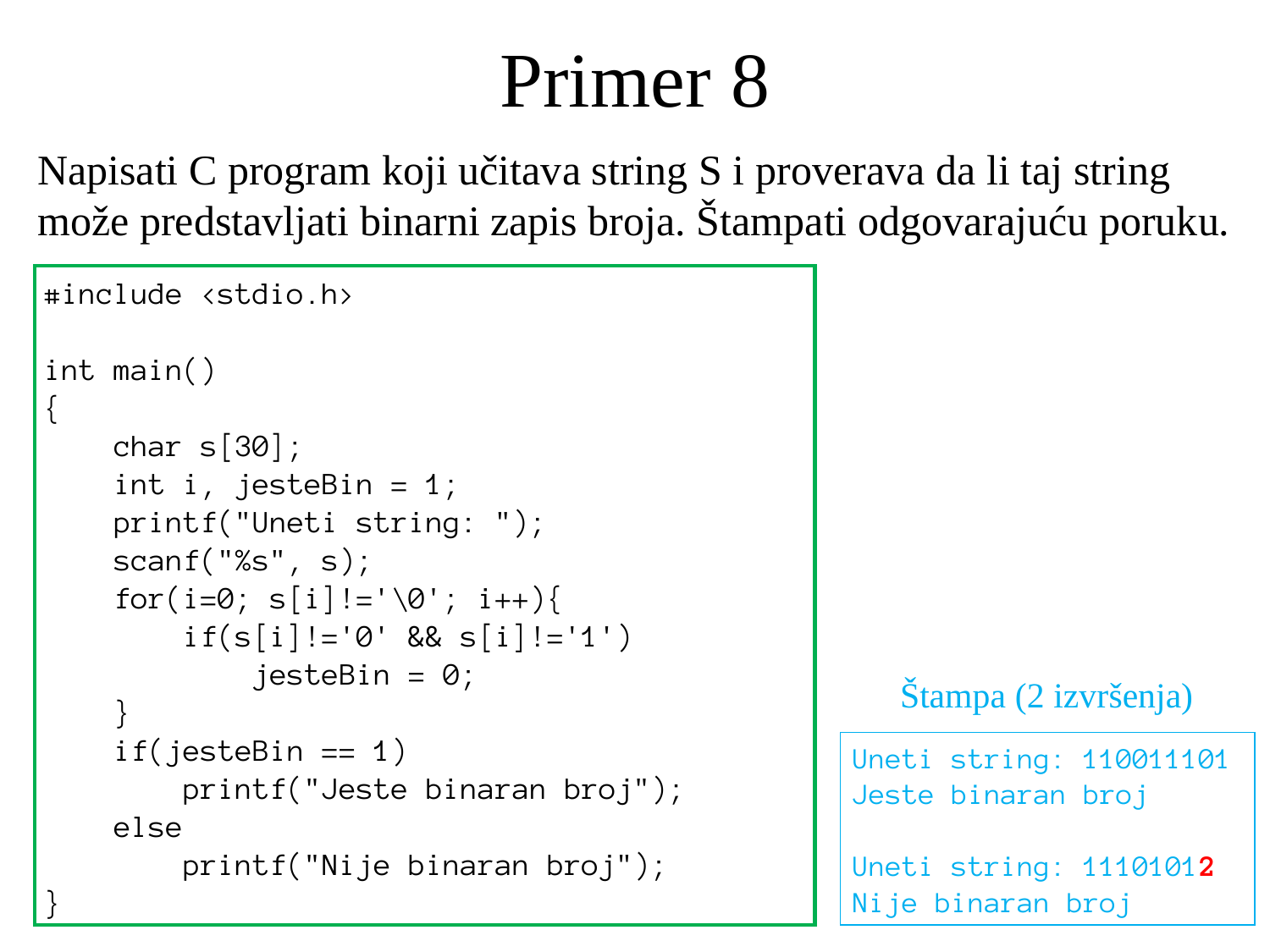

# Primer 8
Napisati C program koji učitava string S i proverava da li taj string može predstavljati binarni zapis broja. Štampati odgovarajuću poruku.
#include <stdio.h>

int main()
{
    char s[30];
    int i, jesteBin = 1;
    printf("Uneti string: ");
    scanf("%s", s);
    for(i=0; s[i]!='\0'; i++){
        if(s[i]!='0' && s[i]!='1')
            jesteBin = 0;
    }
    if(jesteBin == 1)
        printf("Jeste binaran broj");
    else
        printf("Nije binaran broj");
}
Štampa (2 izvršenja)
Uneti string: 110011101
Jeste binaran broj

Uneti string: 11101012
Nije binaran broj